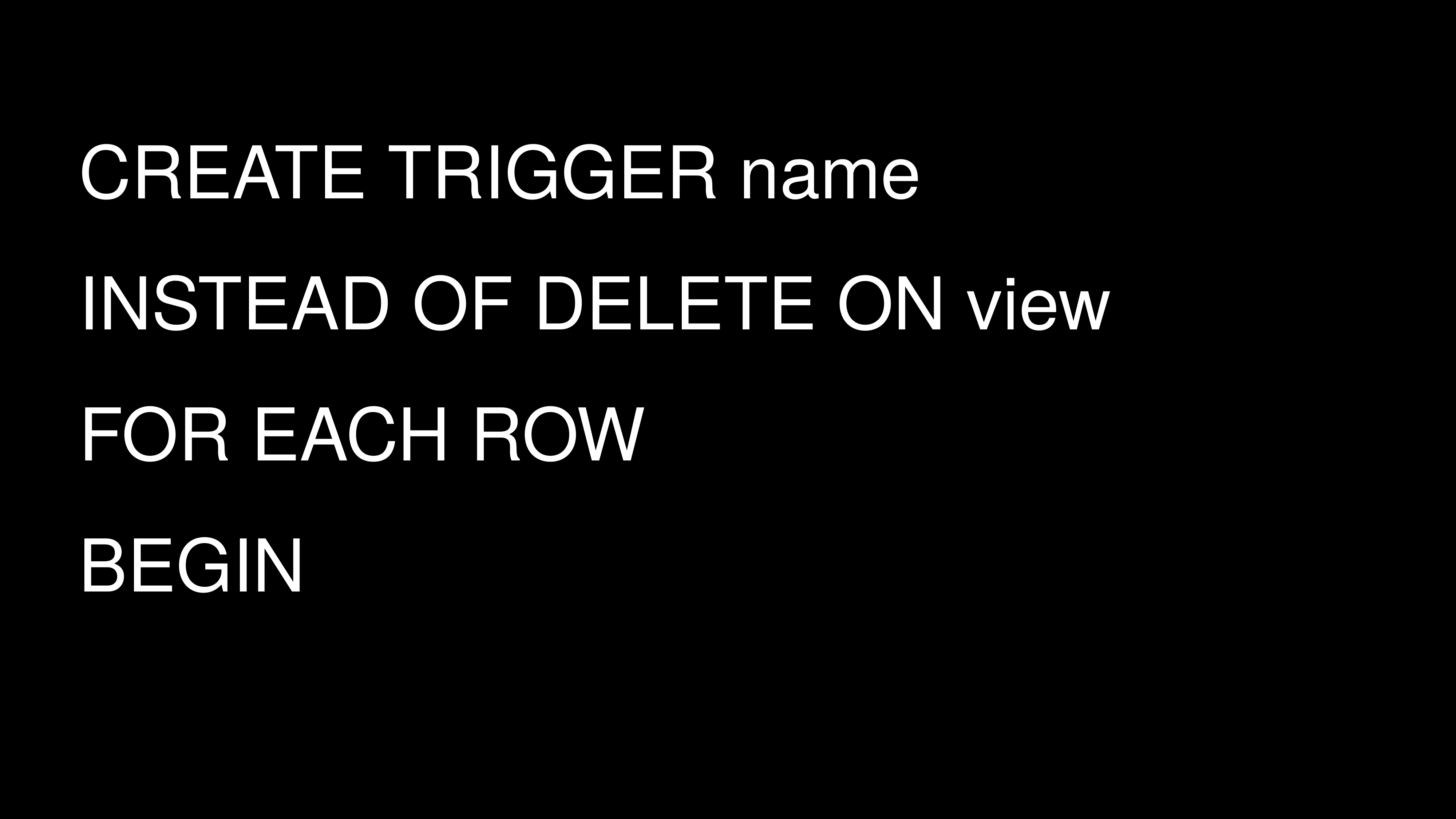

CREATE TRIGGER name
INSTEAD OF DELETE ON view
FOR EACH ROW
BEGIN